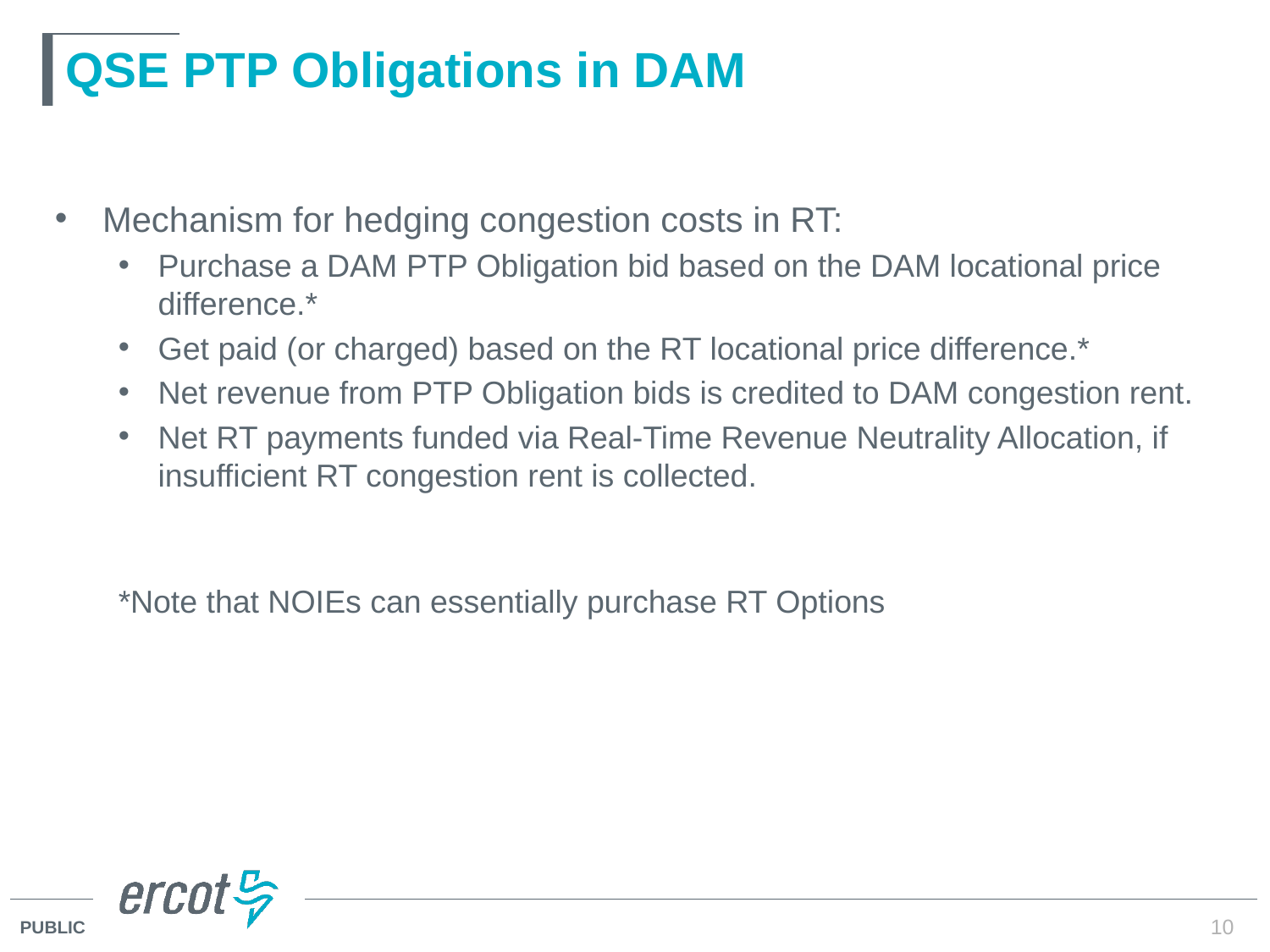

# QSE PTP Obligations in DAM
Mechanism for hedging congestion costs in RT:
Purchase a DAM PTP Obligation bid based on the DAM locational price difference.*
Get paid (or charged) based on the RT locational price difference.*
Net revenue from PTP Obligation bids is credited to DAM congestion rent.
Net RT payments funded via Real-Time Revenue Neutrality Allocation, if insufficient RT congestion rent is collected.

*Note that NOIEs can essentially purchase RT Options

10